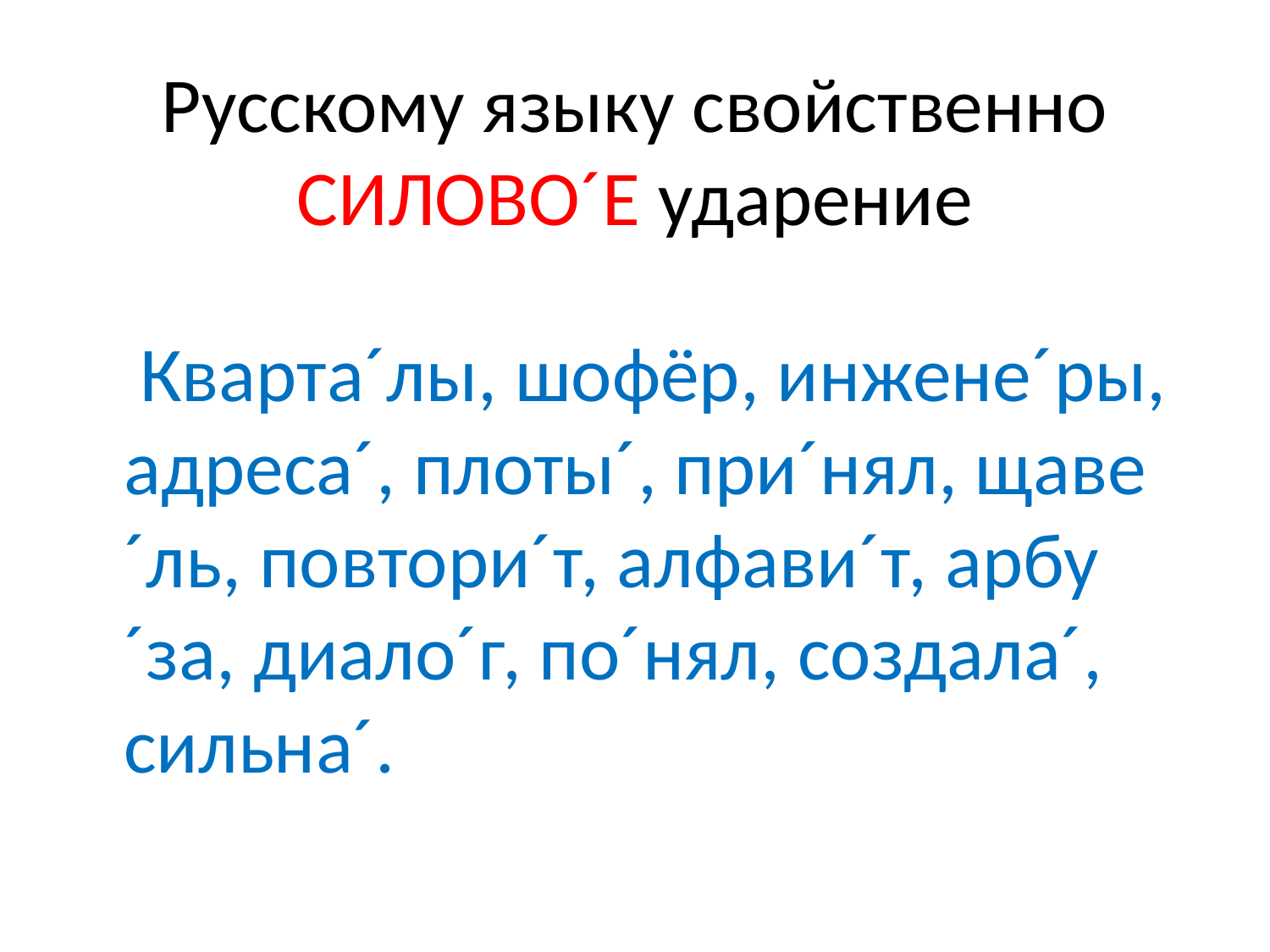

# Русскому языку свойственно СИЛОВО´Е ударение
     Кварта´лы, шофёр, инжене´ры, адреса´, плоты´, при´нял, щаве´ль, повтори´т, алфави´т, арбу´за, диало´г, по´нял, создала´, сильна´.